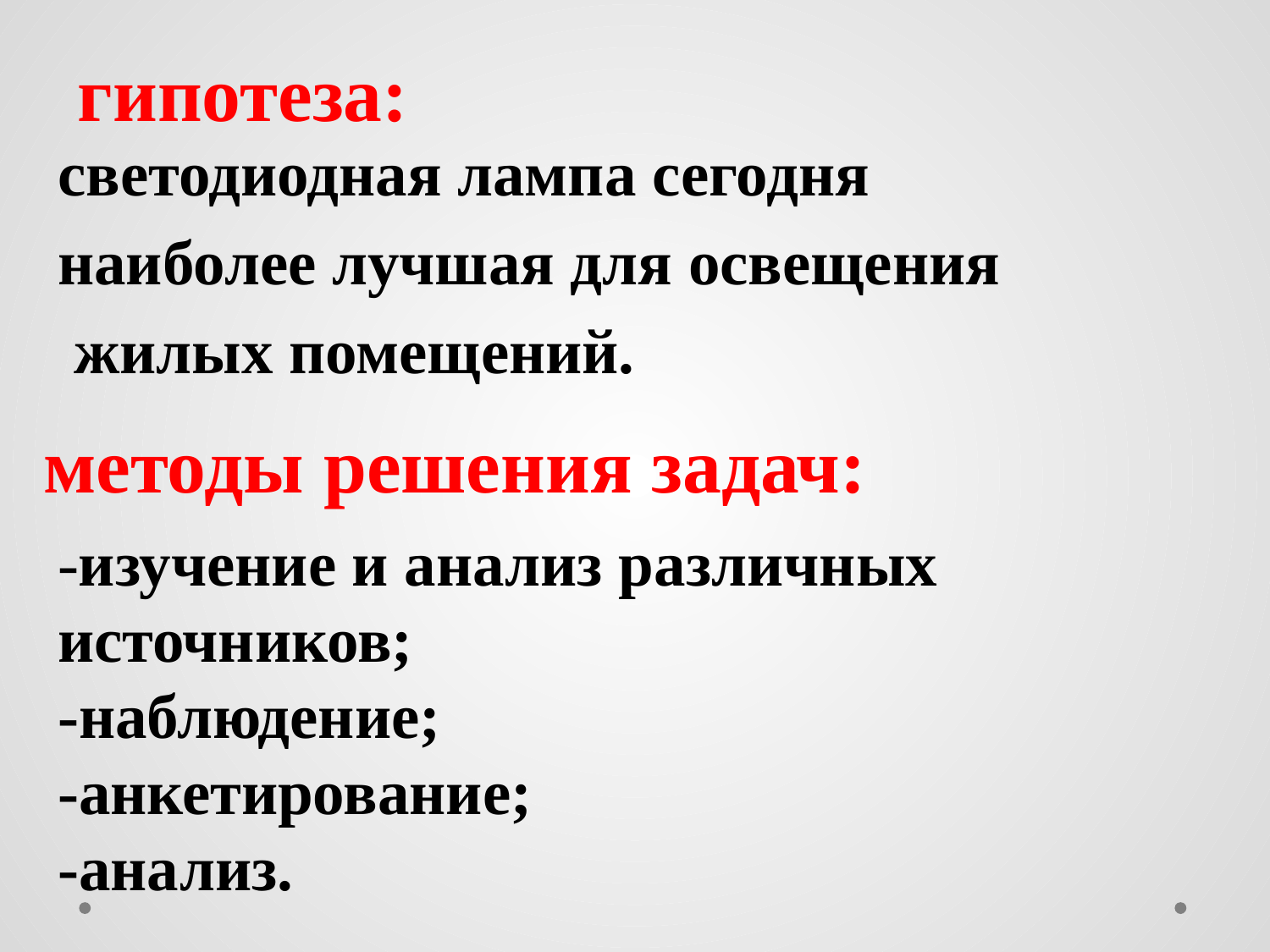

# гипотеза:
светодиодная лампа сегодня
наиболее лучшая для освещения
 жилых помещений.
методы решения задач:
-изучение и анализ различных источников;
-наблюдение;
-анкетирование;
-анализ.